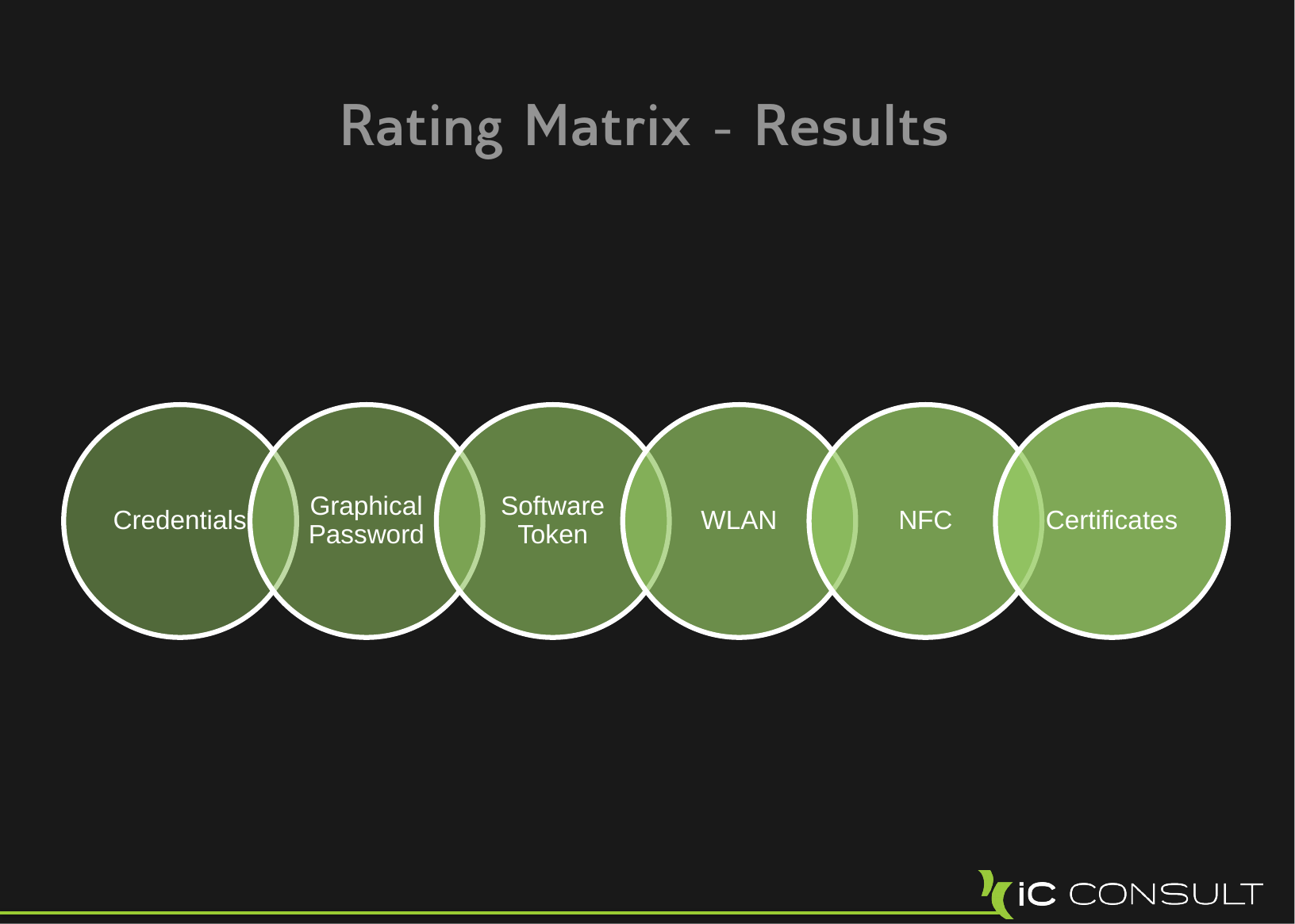

# Rating Matrix - Results
Credentials
Graphical Password
Software Token
WLAN
NFC
Certificates